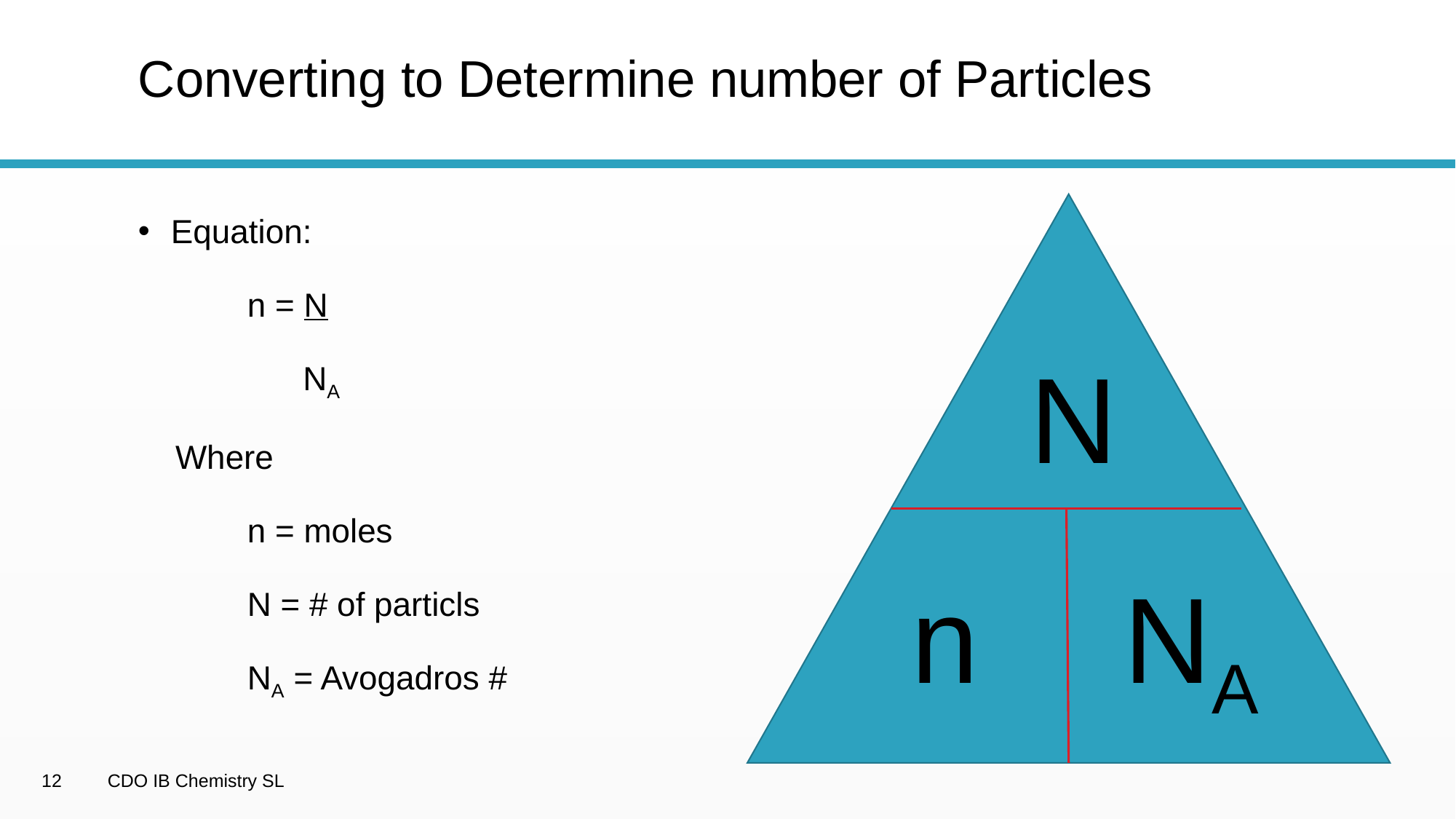

# Converting to Determine number of Particles

Equation:
	n = N
	      NA
    Where
	n = moles
	N = # of particls
	NA = Avogadros #
N
NA
n
12
CDO IB Chemistry SL